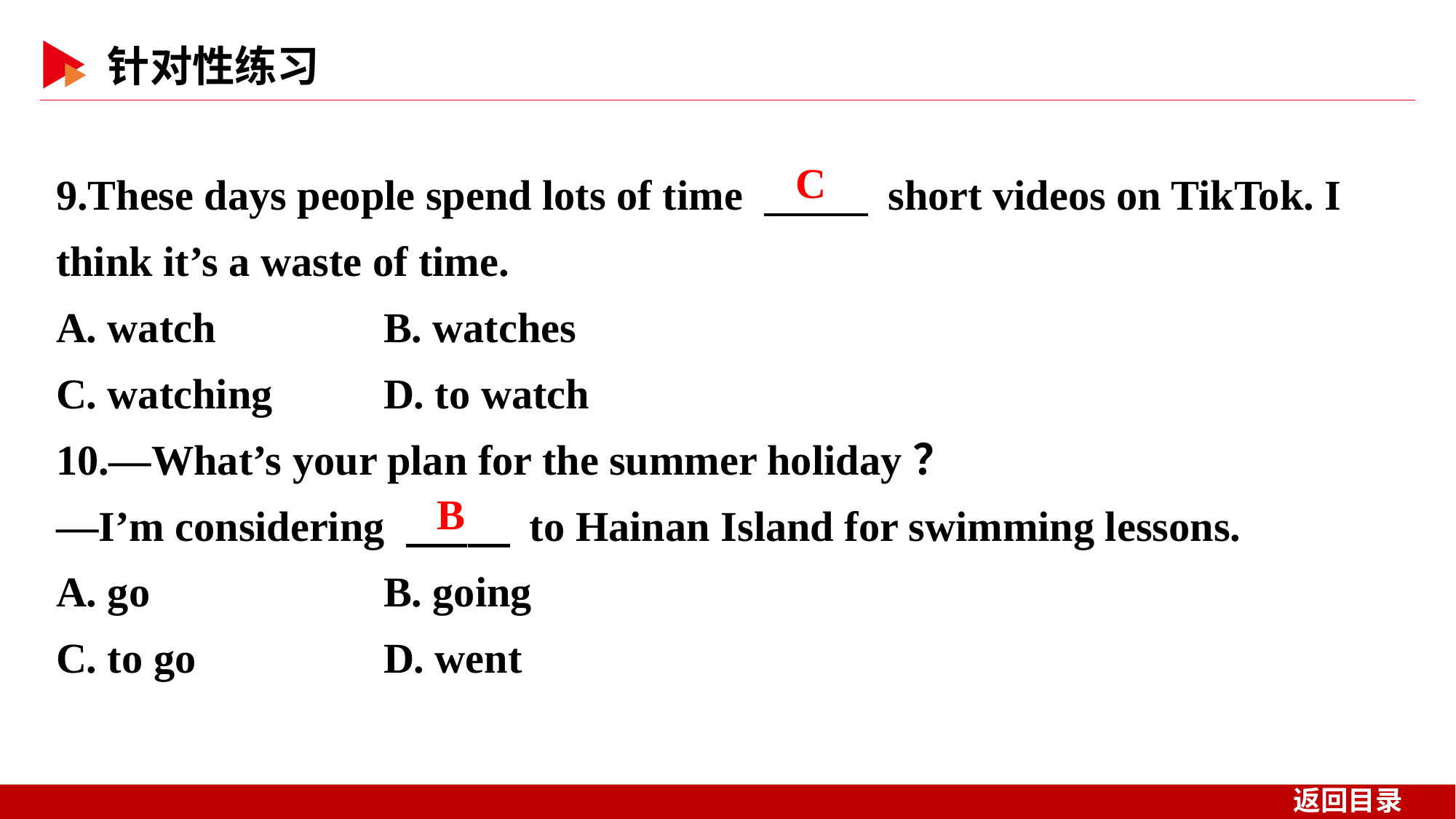

9.These days people spend lots of time 　  　 short videos on TikTok. I think it’s a waste of time.
A. watch           	B. watches
C. watching        	D. to watch
10.—What’s your plan for the summer holiday？
—I’m considering 　  　 to Hainan Island for swimming lessons.
A. go                	B. going
C. to go            	D. went
C
B